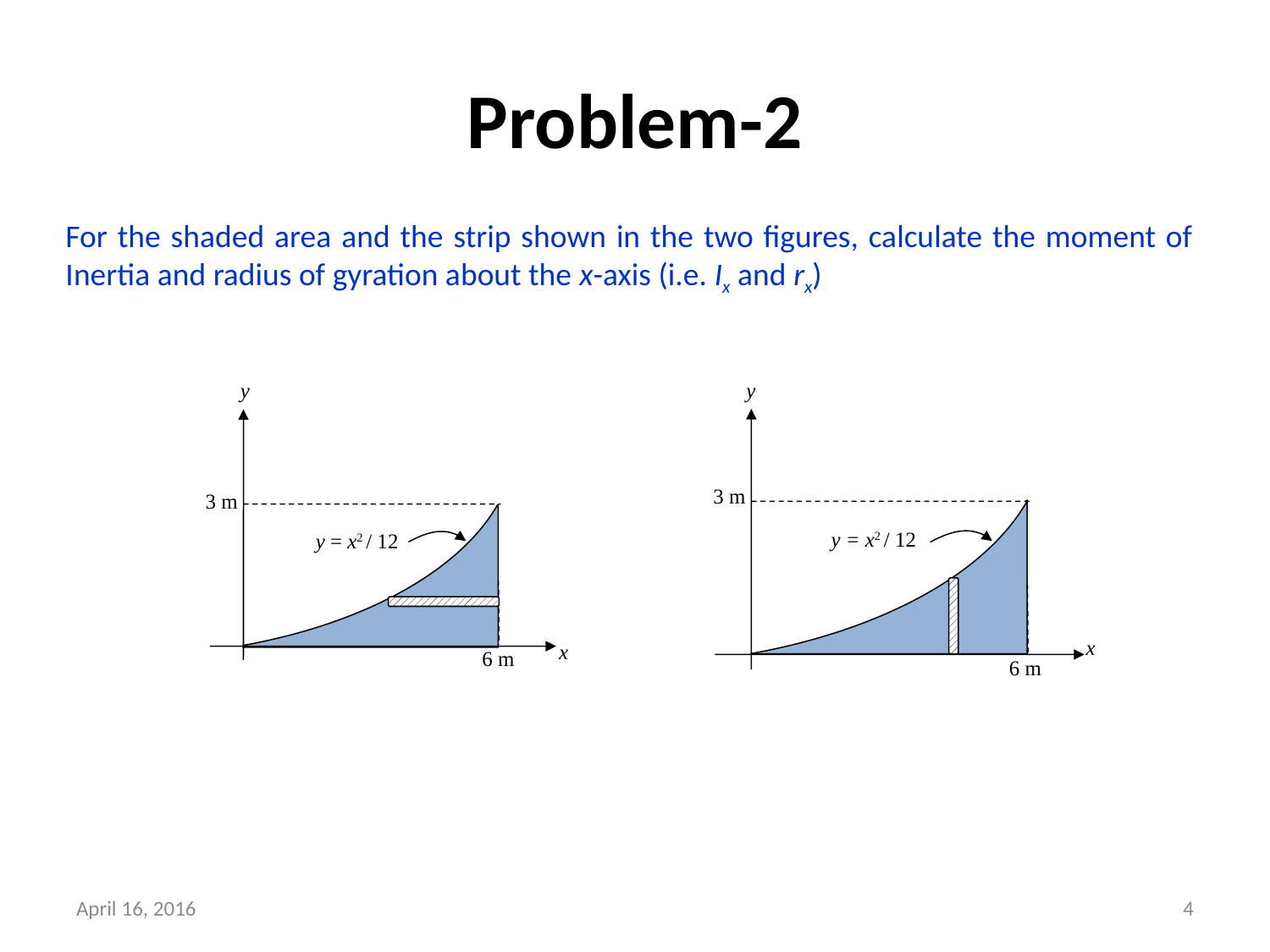

# Problem-2
For the shaded area and the strip shown in the two figures, calculate the moment of Inertia and radius of gyration about the x-axis (i.e. Ix and rx)
y

3 m

y = x2 / 12

x
6 m

y

3 m

y = x2 / 12

x
6 m

April 16, 2016
4